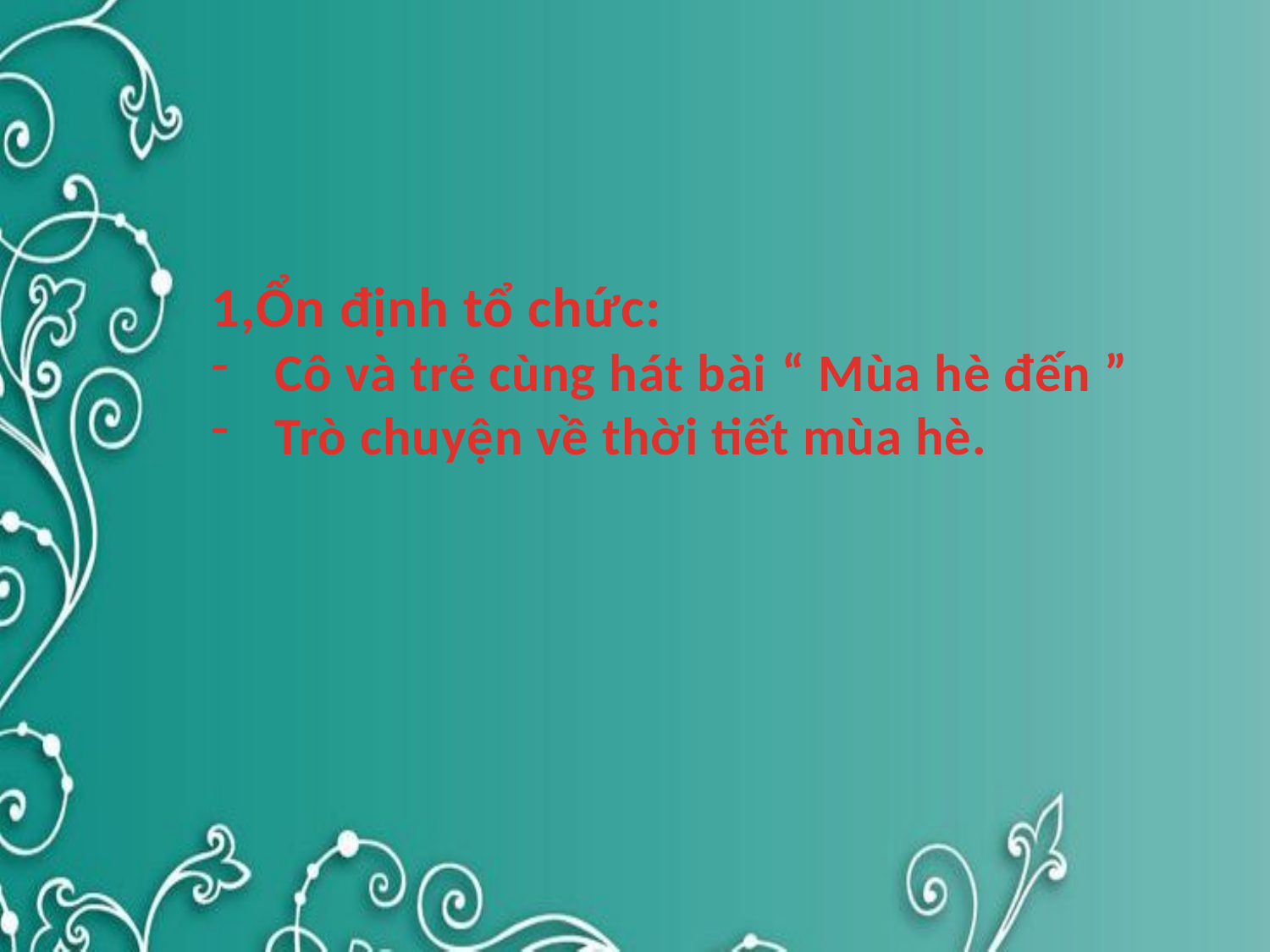

1,Ổn định tổ chức:
Cô và trẻ cùng hát bài “ Mùa hè đến ”
Trò chuyện về thời tiết mùa hè.